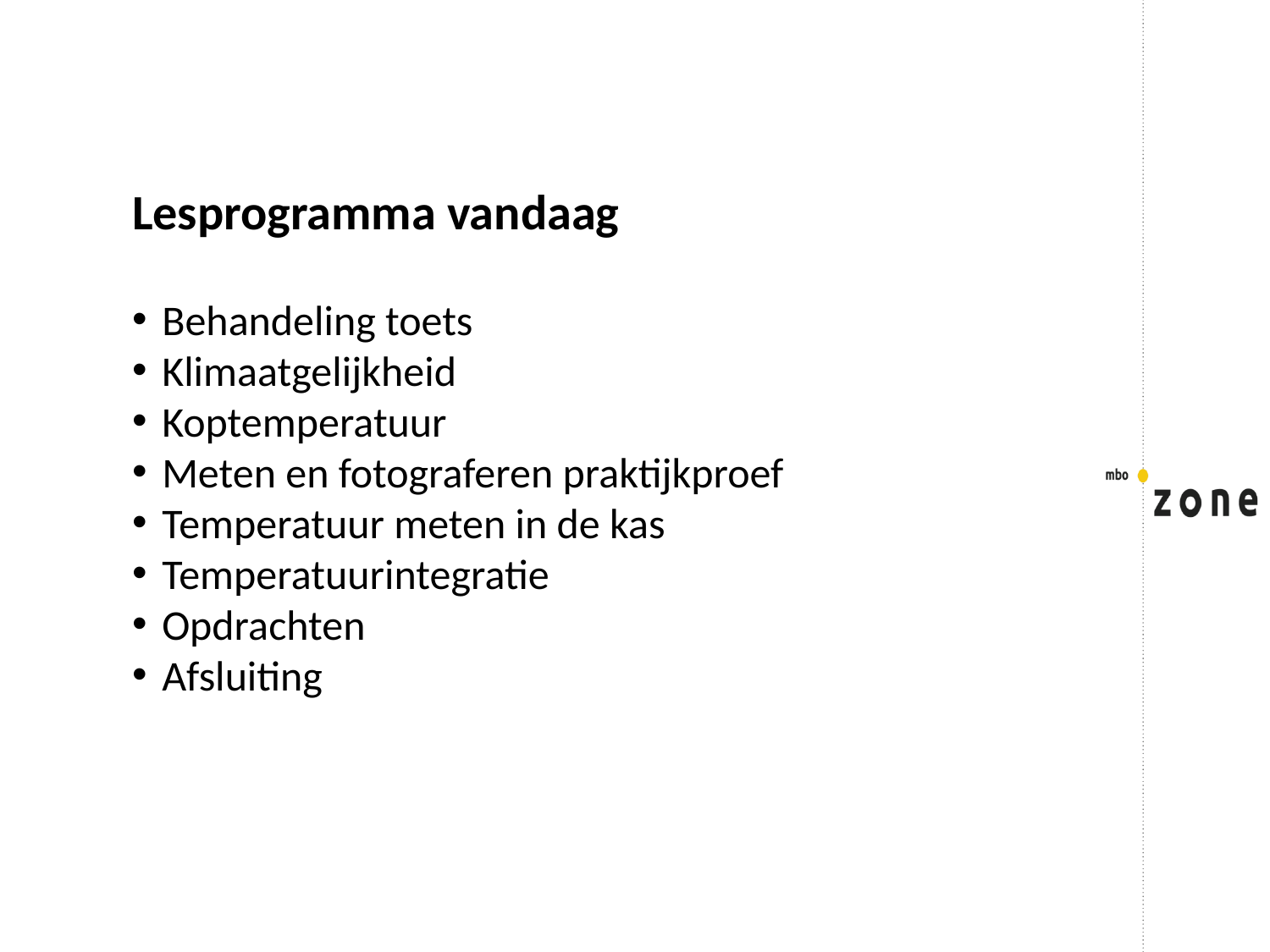

Lesprogramma vandaag
Behandeling toets
Klimaatgelijkheid
Koptemperatuur
Meten en fotograferen praktijkproef
Temperatuur meten in de kas
Temperatuurintegratie
Opdrachten
Afsluiting